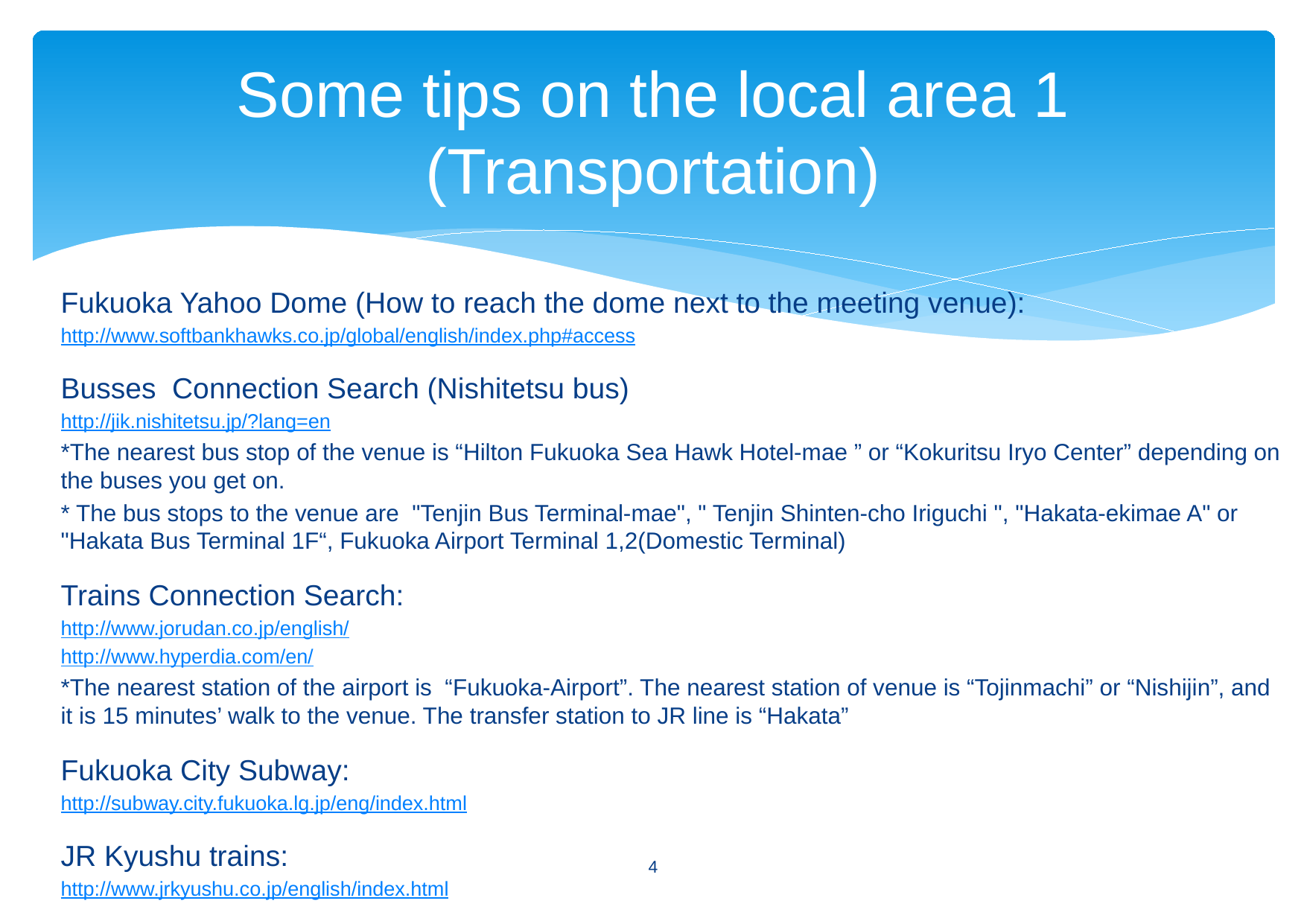

# Some tips on the local area 1 (Transportation)

Fukuoka Yahoo Dome (How to reach the dome next to the meeting venue):
http://www.softbankhawks.co.jp/global/english/index.php#access

Busses  Connection Search (Nishitetsu bus)
http://jik.nishitetsu.jp/?lang=en
*The nearest bus stop of the venue is “Hilton Fukuoka Sea Hawk Hotel-mae ” or “Kokuritsu Iryo Center” depending on the buses you get on.
* The bus stops to the venue are  "Tenjin Bus Terminal-mae", " Tenjin Shinten-cho Iriguchi ", "Hakata-ekimae A" or "Hakata Bus Terminal 1F“, Fukuoka Airport Terminal 1,2(Domestic Terminal)

Trains Connection Search:
http://www.jorudan.co.jp/english/
http://www.hyperdia.com/en/
*The nearest station of the airport is  “Fukuoka-Airport”. The nearest station of venue is “Tojinmachi” or “Nishijin”, and it is 15 minutes’ walk to the venue. The transfer station to JR line is “Hakata”

Fukuoka City Subway:
http://subway.city.fukuoka.lg.jp/eng/index.html

JR Kyushu trains:
http://www.jrkyushu.co.jp/english/index.html
4